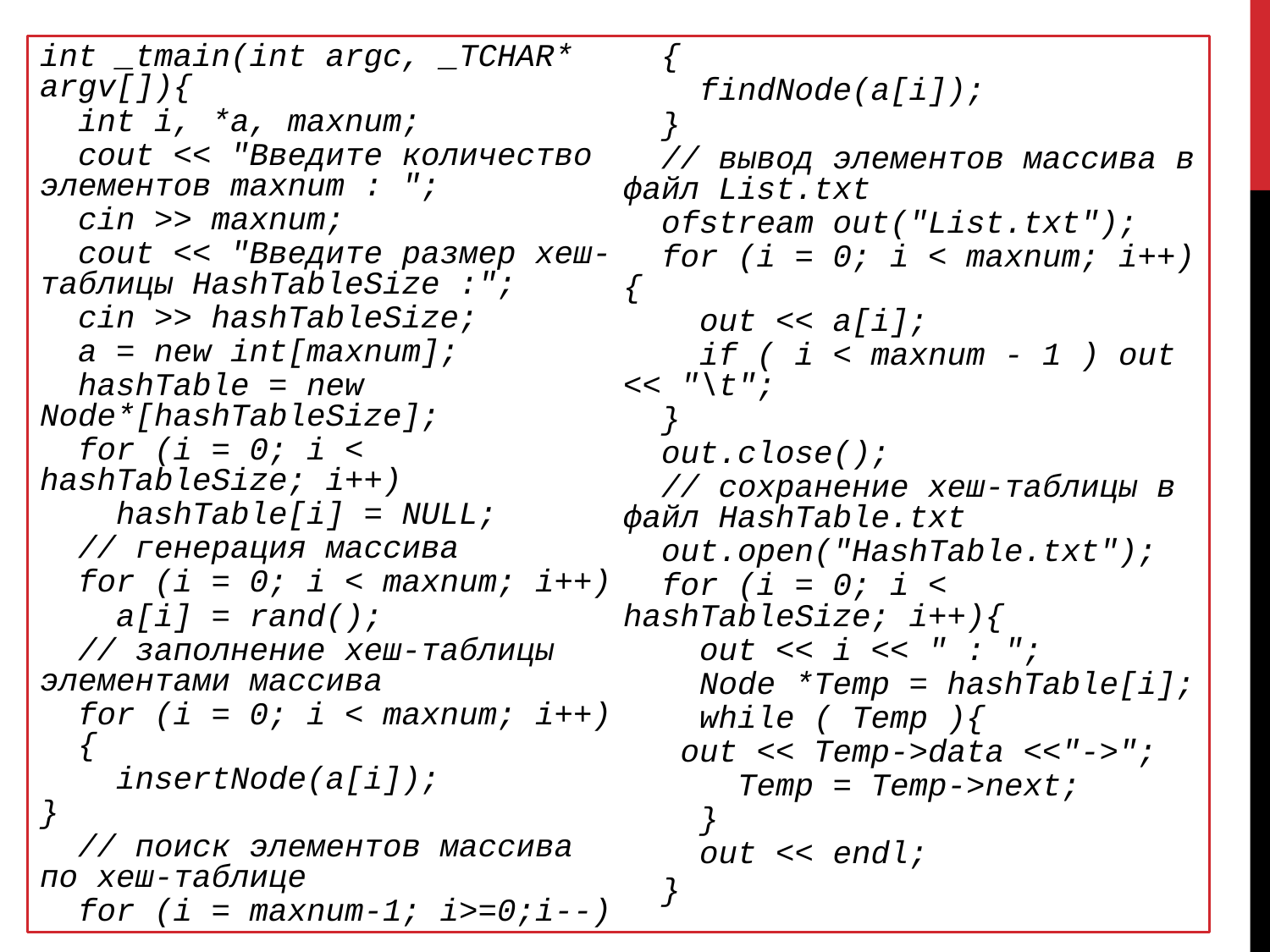

int _tmain(int argc, _TCHAR* argv[]){
  int i, *a, maxnum;
  cout << "Введите количество элементов maxnum : ";
  cin >> maxnum;
  cout << "Введите размер хеш-таблицы HashTableSize :";
  cin >> hashTableSize;
  a = new int[maxnum];
  hashTable = new Node*[hashTableSize];
  for (i = 0; i < hashTableSize; i++)
    hashTable[i] = NULL;
  // генерация массива
  for (i = 0; i < maxnum; i++)
    a[i] = rand();
  // заполнение хеш-таблицы элементами массива
  for (i = 0; i < maxnum; i++)   {
    insertNode(a[i]);
}
  // поиск элементов массива по хеш-таблице
  for (i = maxnum-1; i>=0;i--)   {
    findNode(a[i]);
  }
  // вывод элементов массива в файл List.txt
  ofstream out("List.txt");
  for (i = 0; i < maxnum; i++){
    out << a[i];
    if ( i < maxnum - 1 ) out << "\t";
  }
  out.close();
  // сохранение хеш-таблицы в файл HashTable.txt
  out.open("HashTable.txt");
  for (i = 0; i < hashTableSize; i++){
    out << i << " : ";
    Node *Temp = hashTable[i];
    while ( Temp ){
   out << Temp->data <<"->";
      Temp = Temp->next;
    }
    out << endl;
  }